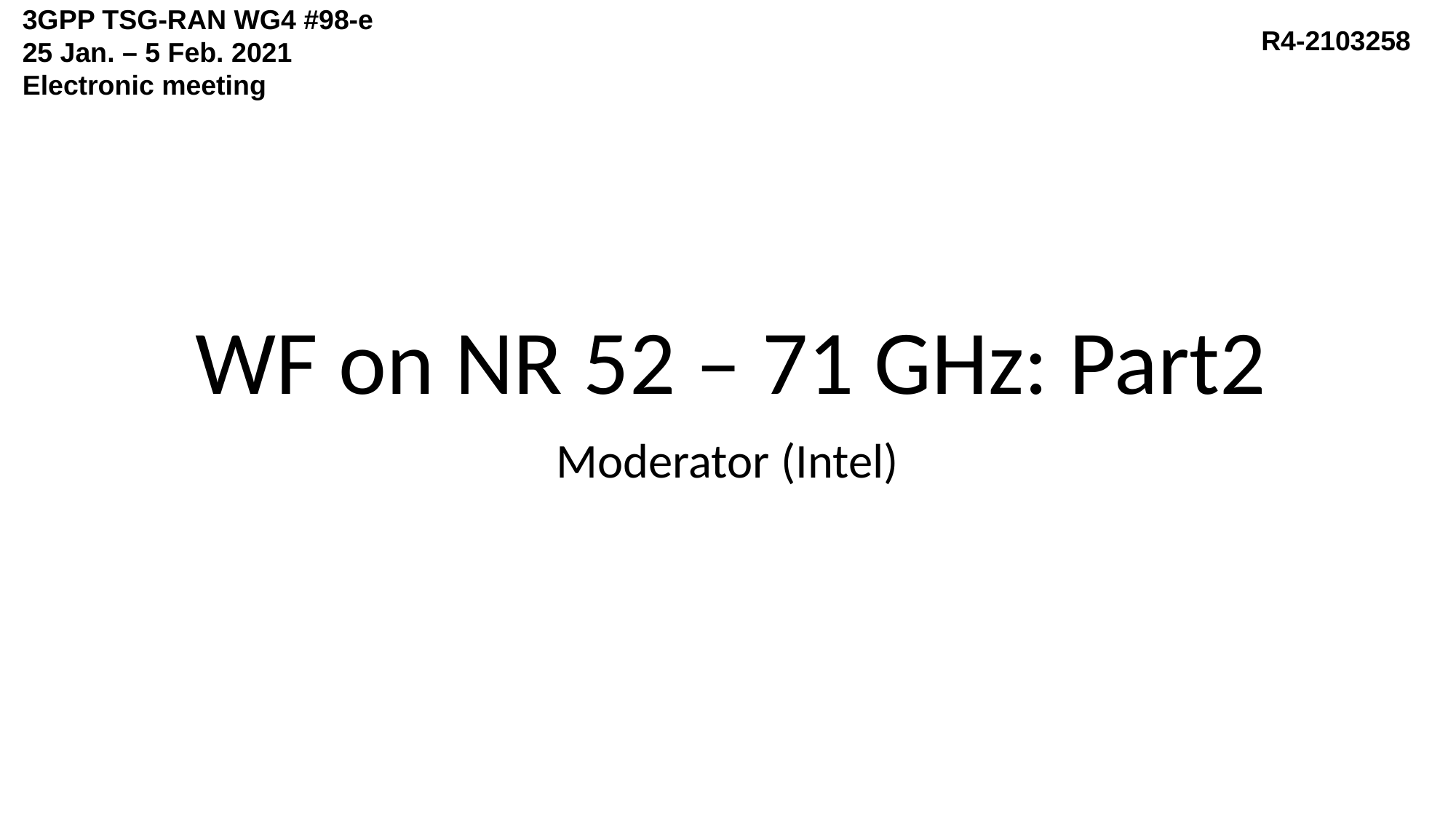

3GPP TSG-RAN WG4 #98-e
25 Jan. – 5 Feb. 2021
Electronic meeting
R4-2103258
# WF on NR 52 – 71 GHz: Part2
Moderator (Intel)